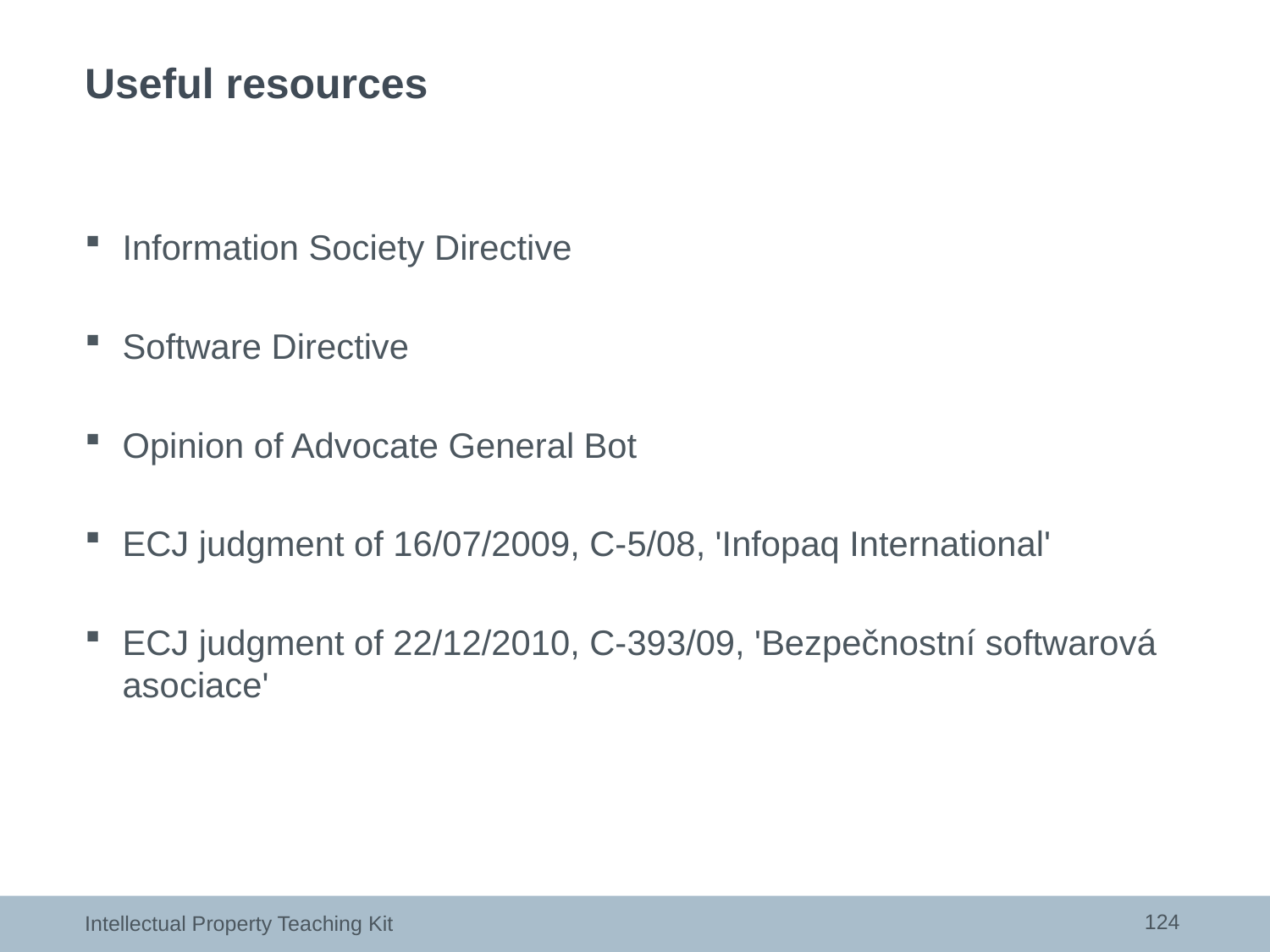

# Useful resources
Information Society Directive

Software Directive

Opinion of Advocate General Bot

ECJ judgment of 16/07/2009, C-5/08, 'Infopaq International'

ECJ judgment of 22/12/2010, C-393/09, 'Bezpečnostní softwarová asociace'

124
Intellectual Property Teaching Kit